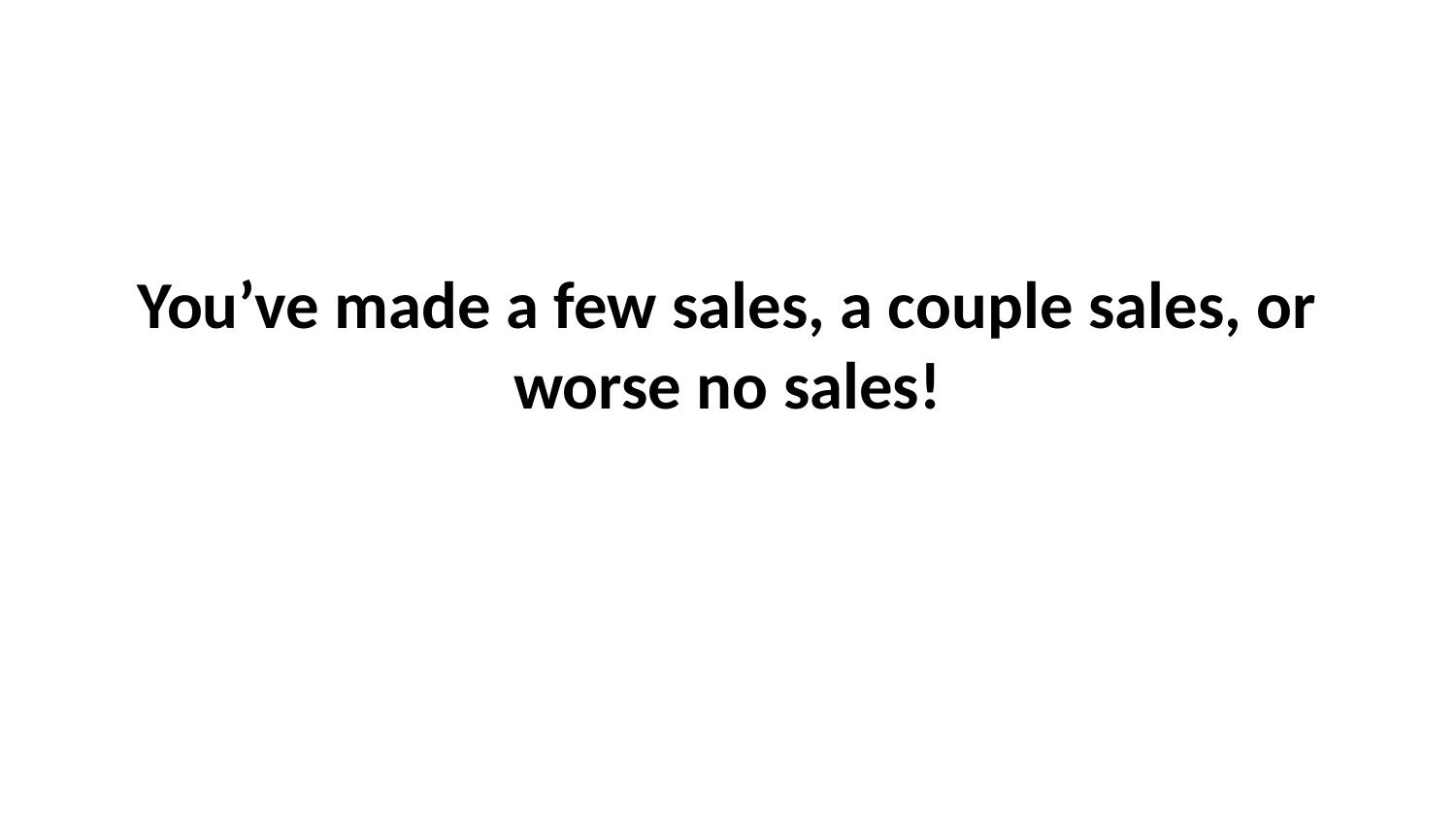

# You’ve made a few sales, a couple sales, or worse no sales!